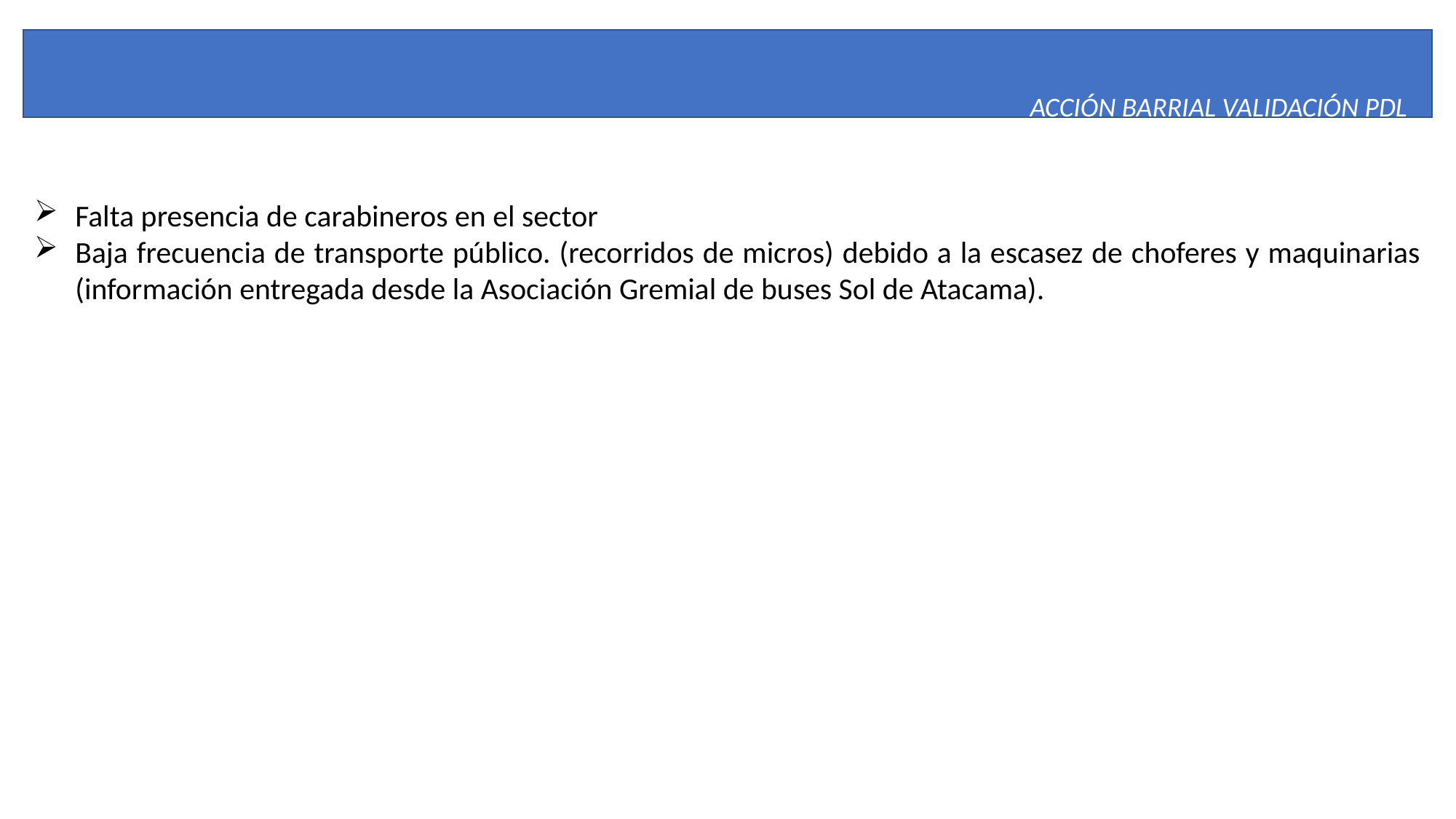

ACCIÓN BARRIAL VALIDACIÓN PDL

Falta presencia de carabineros en el sector
Baja frecuencia de transporte público. (recorridos de micros) debido a la escasez de choferes y maquinarias (información entregada desde la Asociación Gremial de buses Sol de Atacama).